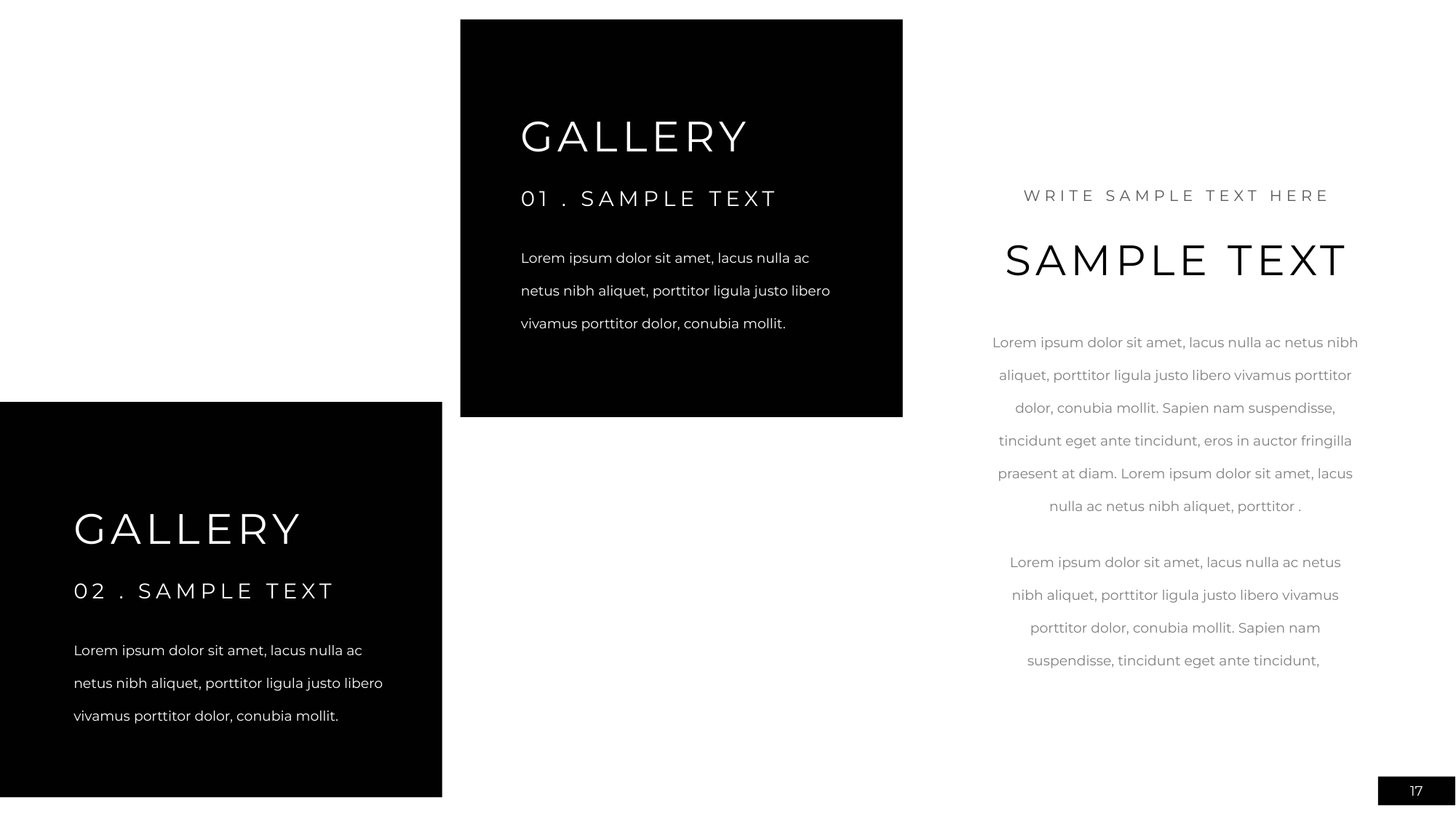

GALLERY
01 . SAMPLE TEXT
WRITE SAMPLE TEXT HERE
Lorem ipsum dolor sit amet, lacus nulla ac netus nibh aliquet, porttitor ligula justo libero vivamus porttitor dolor, conubia mollit.
SAMPLE TEXT
Lorem ipsum dolor sit amet, lacus nulla ac netus nibh aliquet, porttitor ligula justo libero vivamus porttitor dolor, conubia mollit. Sapien nam suspendisse, tincidunt eget ante tincidunt, eros in auctor fringilla praesent at diam. Lorem ipsum dolor sit amet, lacus nulla ac netus nibh aliquet, porttitor .

GALLERY
Lorem ipsum dolor sit amet, lacus nulla ac netus nibh aliquet, porttitor ligula justo libero vivamus porttitor dolor, conubia mollit. Sapien nam suspendisse, tincidunt eget ante tincidunt,
02 . SAMPLE TEXT
Lorem ipsum dolor sit amet, lacus nulla ac netus nibh aliquet, porttitor ligula justo libero vivamus porttitor dolor, conubia mollit.

17